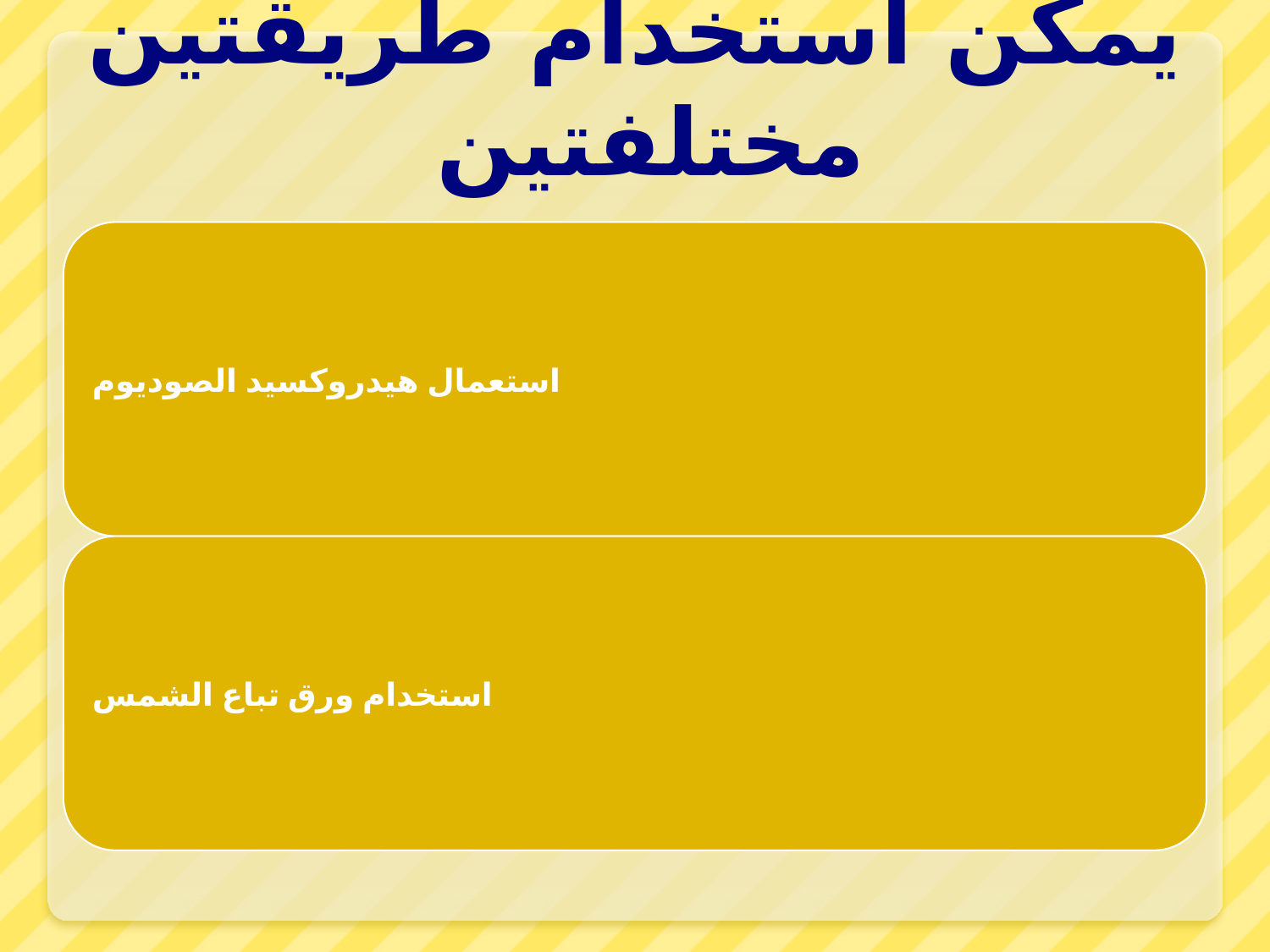

# يمكن استخدام طريقتين مختلفتين
استعمال هيدروكسيد الصوديوم
استخدام ورق تباع الشمس